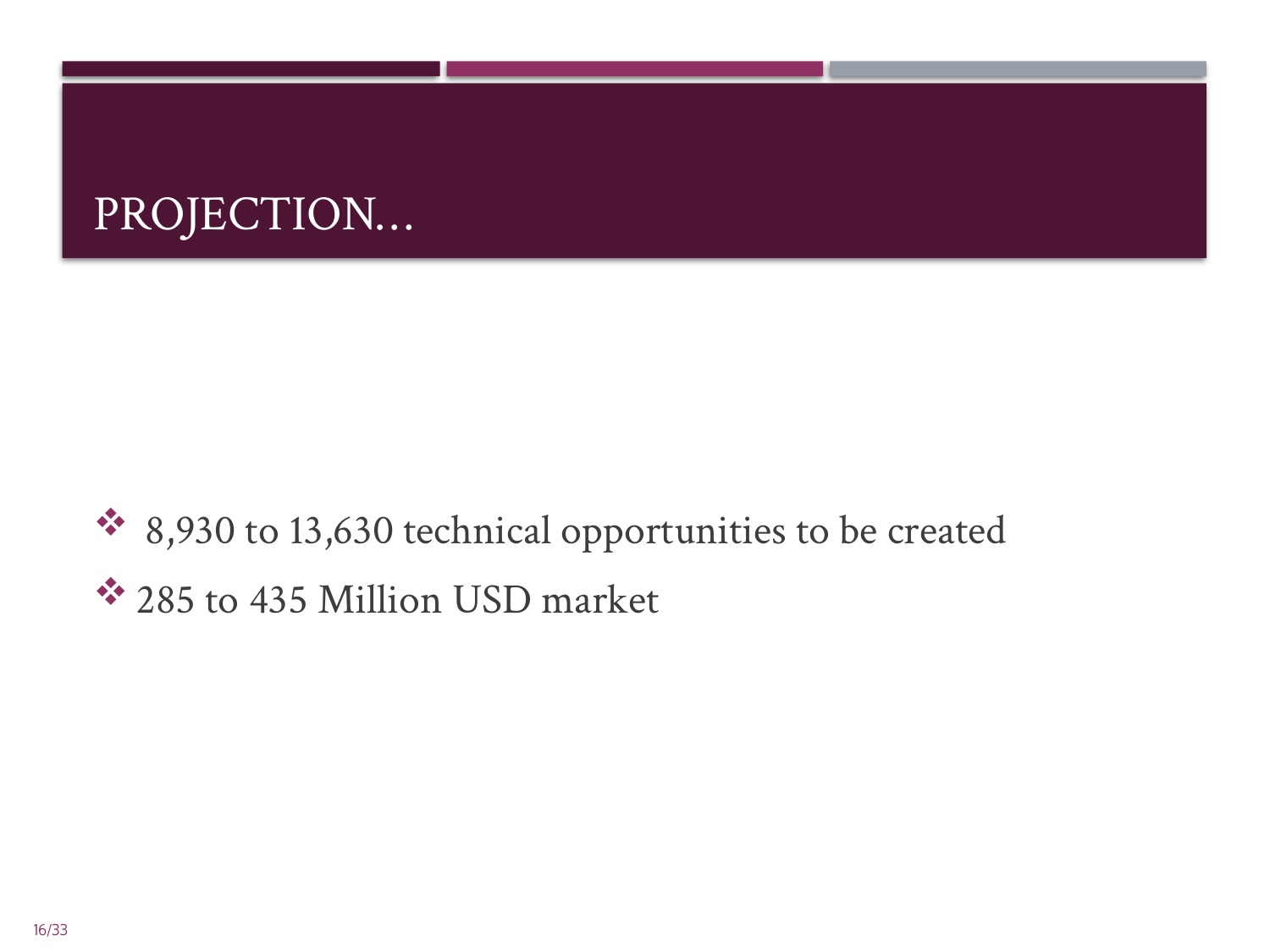

# Projection…
 8,930 to 13,630 technical opportunities to be created
285 to 435 Million USD market
16/33